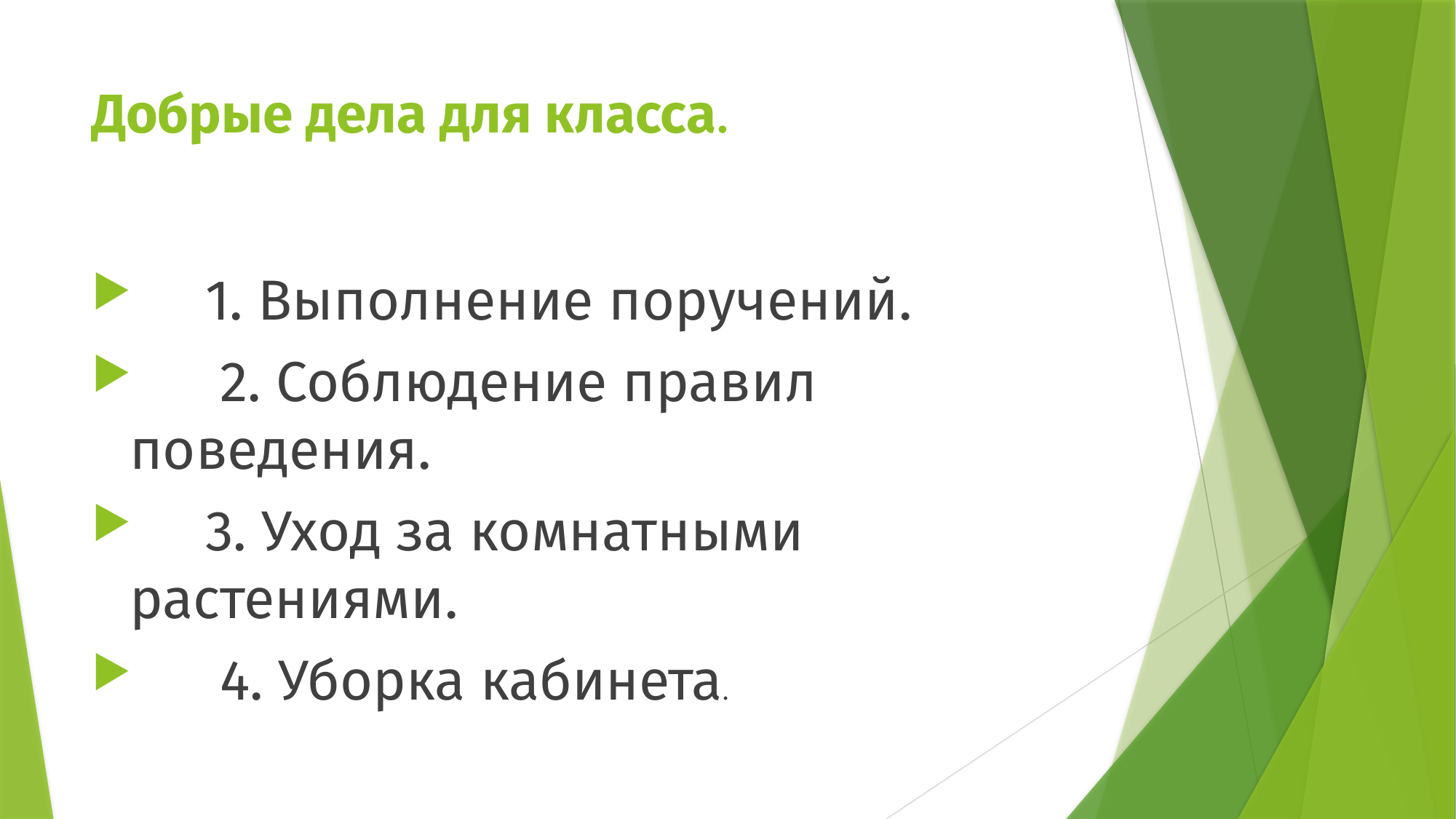

# Добрые дела для класса.
     1. Выполнение поручений.
      2. Соблюдение правил       поведения.
     3. Уход за комнатными  растениями.
      4. Уборка кабинета.